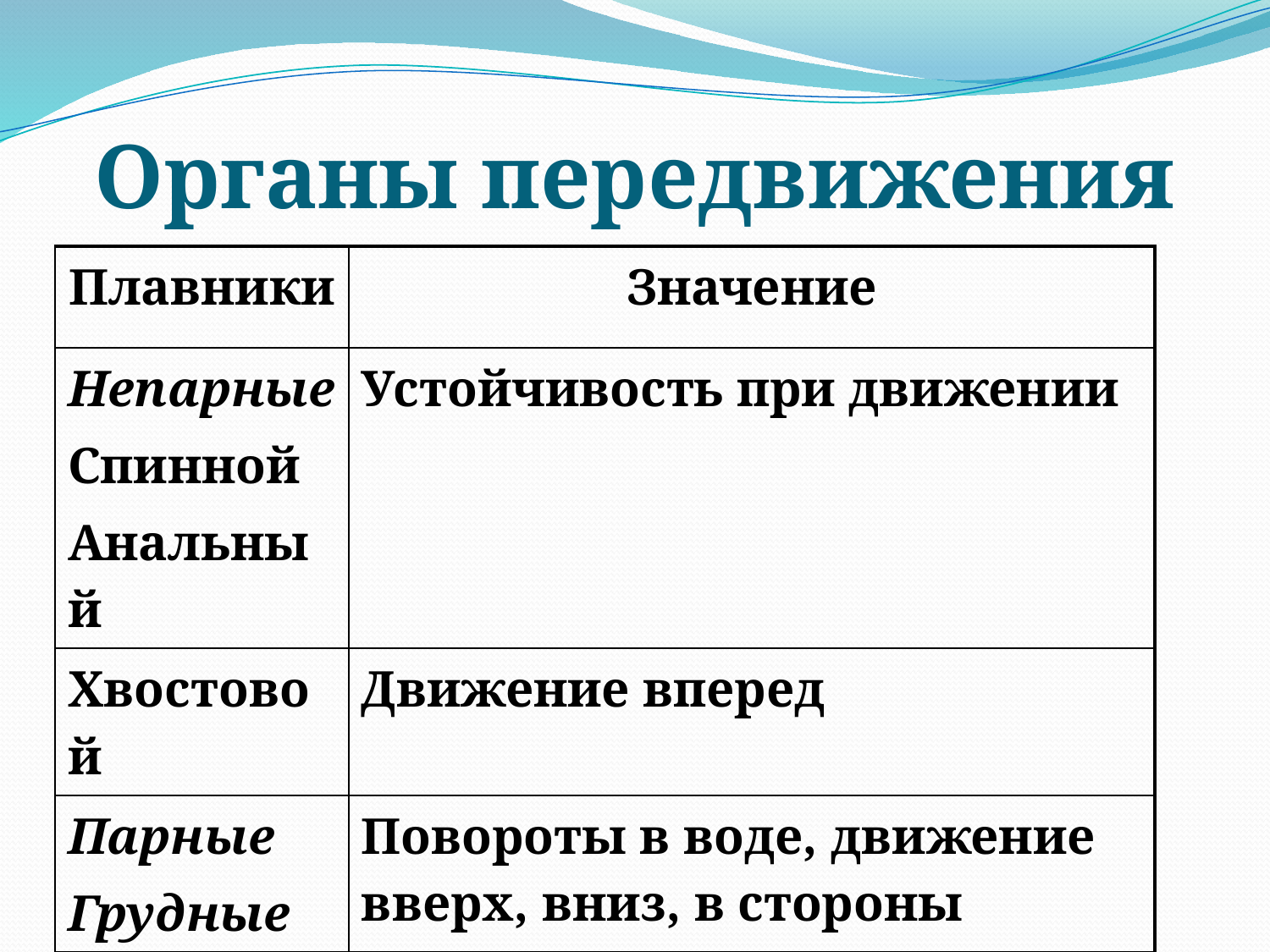

# Органы передвижения
| Плавники | Значение |
| --- | --- |
| Непарные Спинной Анальный | Устойчивость при движении |
| Хвостовой | Движение вперед |
| Парные Грудные | Повороты в воде, движение вверх, вниз, в стороны |
| Брюшные | Равновесие, удерживают в вертикальном положении |